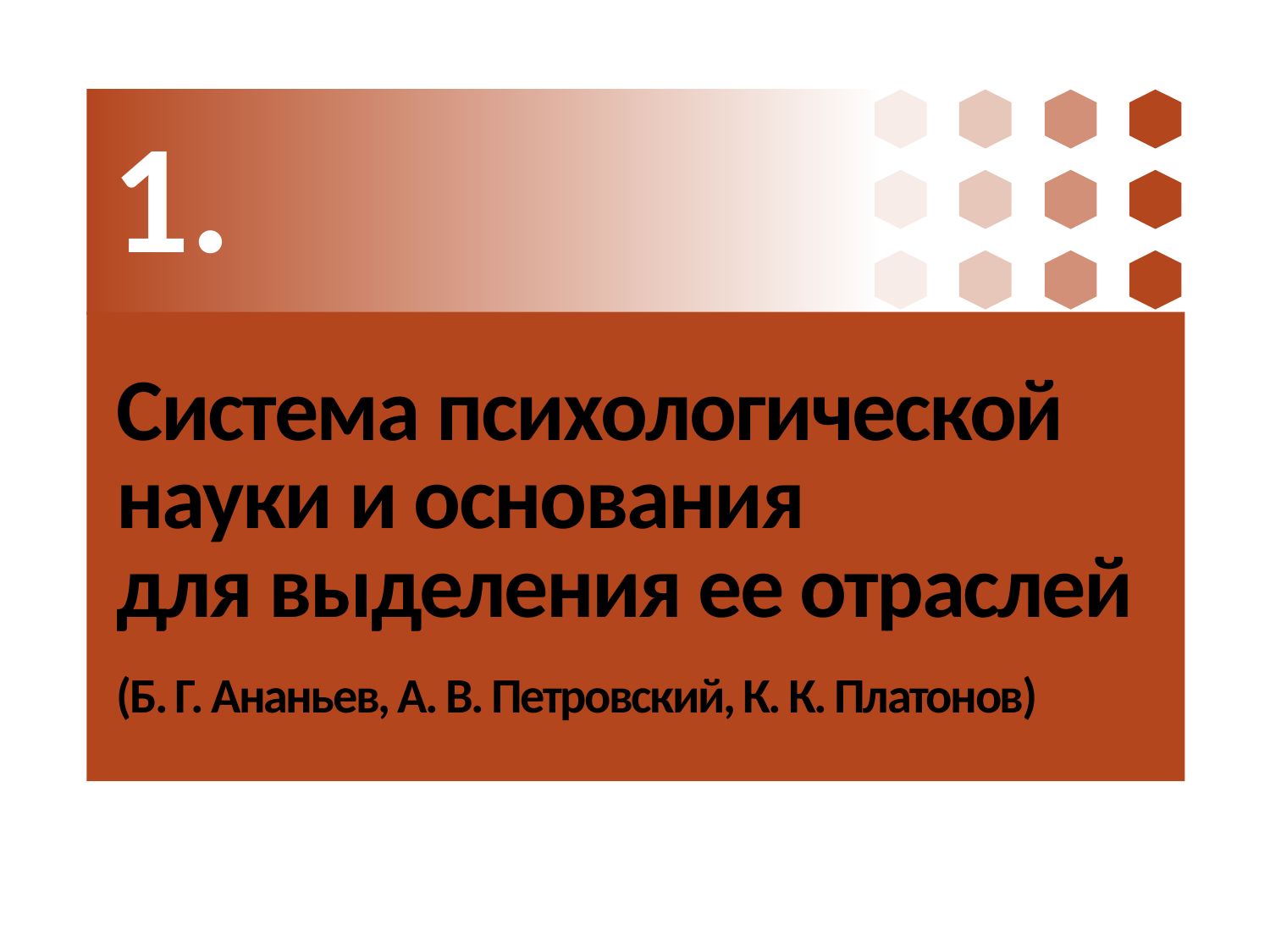

1.

# Система психологической науки и основания для выделения ее отраслей (Б. Г. Ананьев, А. В. Петровский, К. К. Платонов)